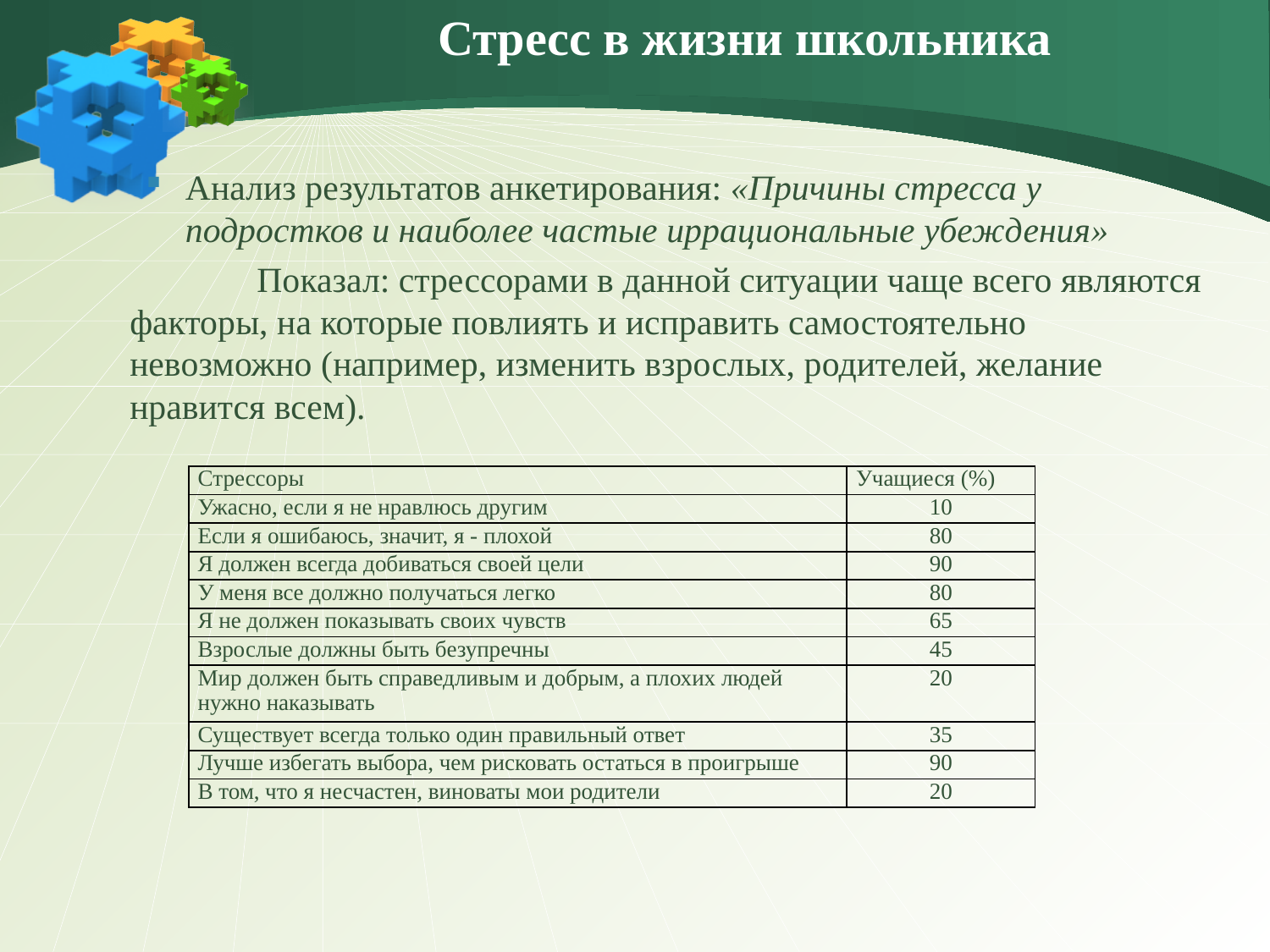

# Стресс в жизни школьника

Анализ результатов анкетирования: «Причины стресса у подростков и наиболее частые иррациональные убеждения»
		Показал: стрессорами в данной ситуации чаще всего являются факторы, на которые повлиять и исправить самостоятельно невозможно (например, изменить взрослых, родителей, желание нравится всем).

| Стрессоры | Учащиеся (%) |
| --- | --- |
| Ужасно, если я не нравлюсь другим | 10 |
| Если я ошибаюсь, значит, я - плохой | 80 |
| Я должен всегда добиваться своей цели | 90 |
| У меня все должно получаться легко | 80 |
| Я не должен показывать своих чувств | 65 |
| Взрослые должны быть безупречны | 45 |
| Мир должен быть справедливым и добрым, а плохих людей нужно наказывать | 20 |
| Существует всегда только один правильный ответ | 35 |
| Лучше избегать выбора, чем рисковать остаться в проигрыше | 90 |
| В том, что я несчастен, виноваты мои родители | 20 |